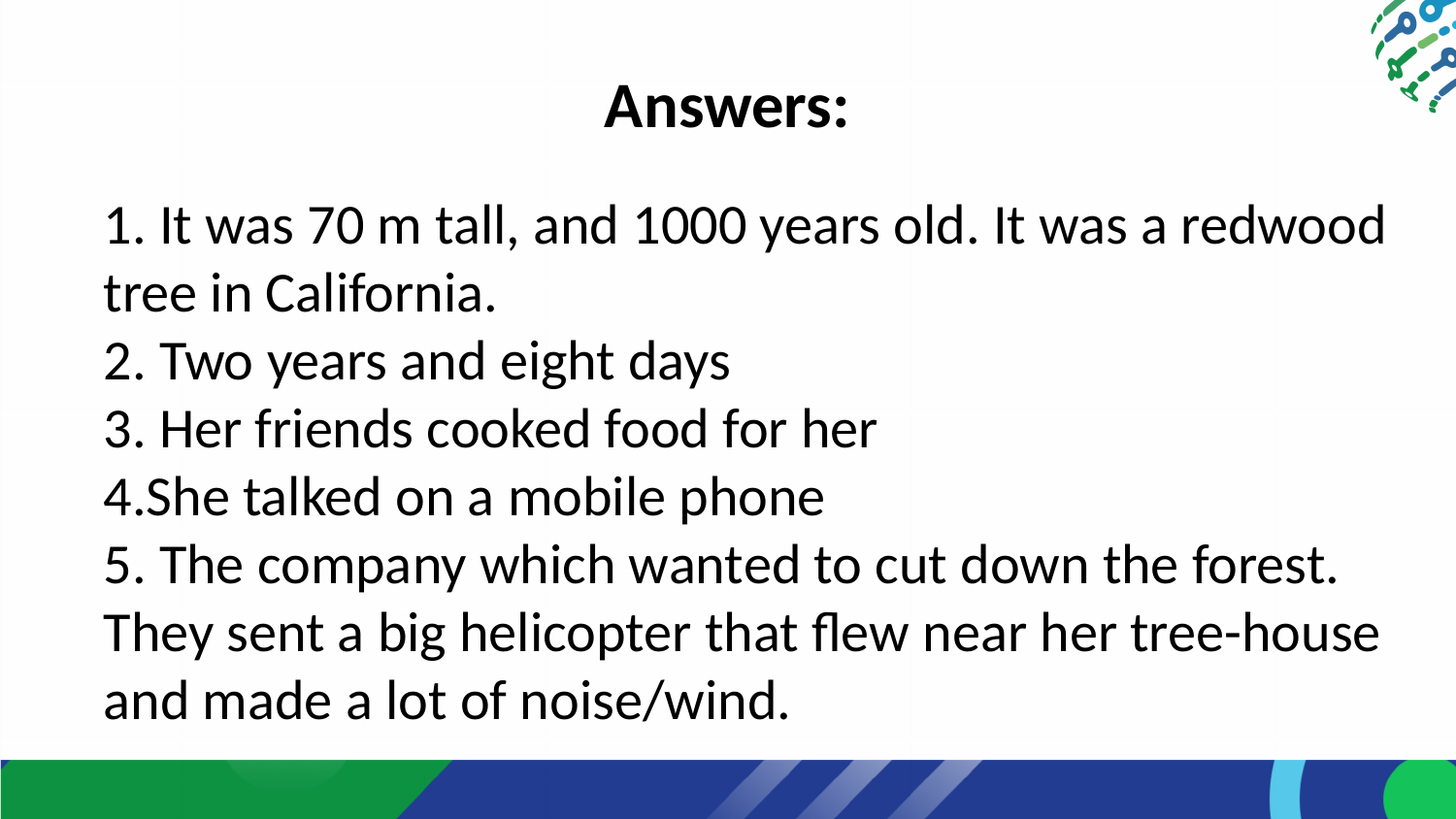

Answers:

1. It was 70 m tall, and 1000 years old. It was a redwood tree in California.
2. Two years and eight days
3. Her friends cooked food for her
4.She talked on a mobile phone
5. The company which wanted to cut down the forest. They sent a big helicopter that flew near her tree-house and made a lot of noise/wind.